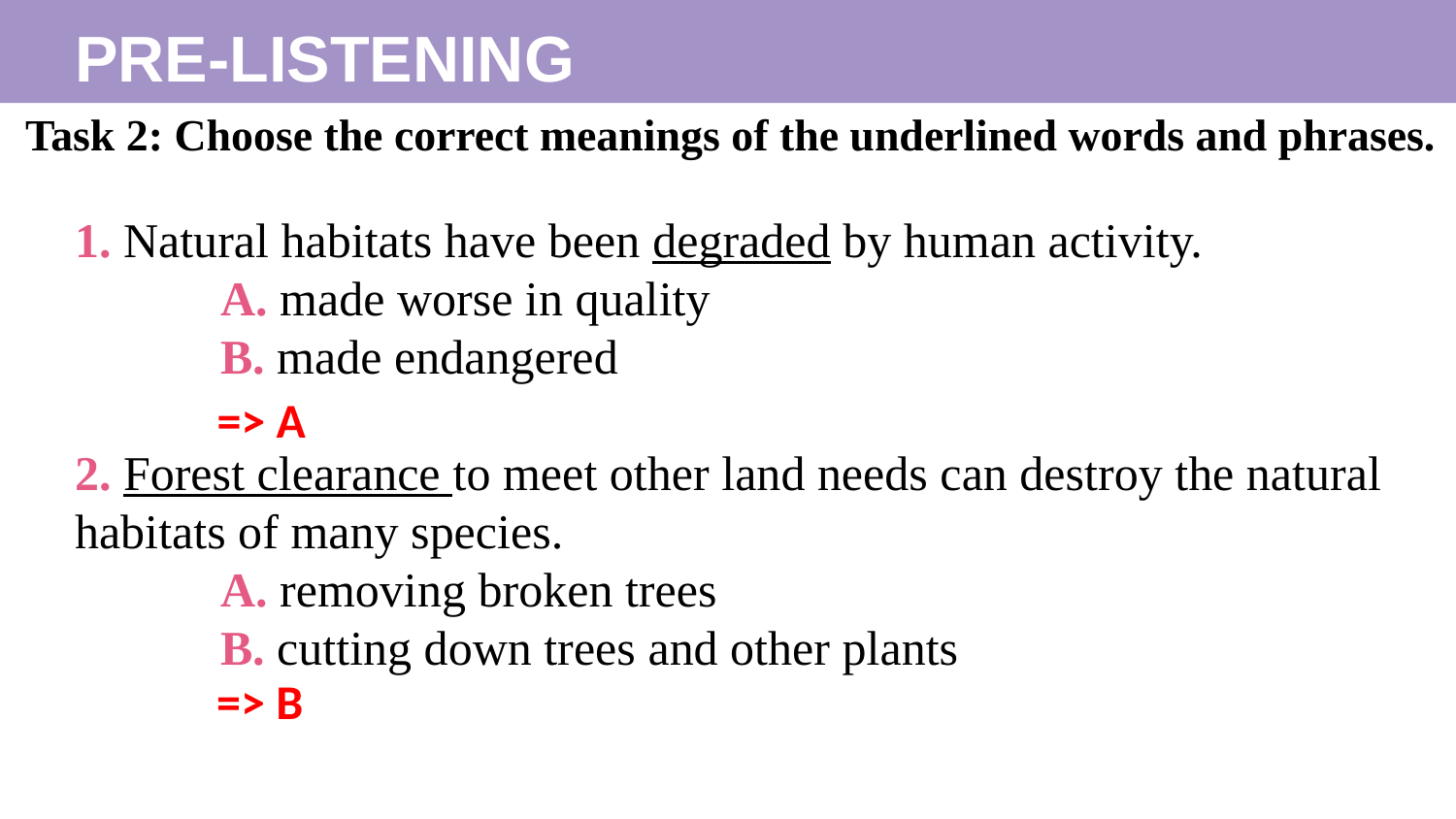

PRE-LISTENING
Task 2: Choose the correct meanings of the underlined words and phrases.
1. Natural habitats have been degraded by human activity.
	A. made worse in quality
	B. made endangered

2. Forest clearance to meet other land needs can destroy the natural habitats of many species.
	A. removing broken trees
	B. cutting down trees and other plants
=> A
=> B